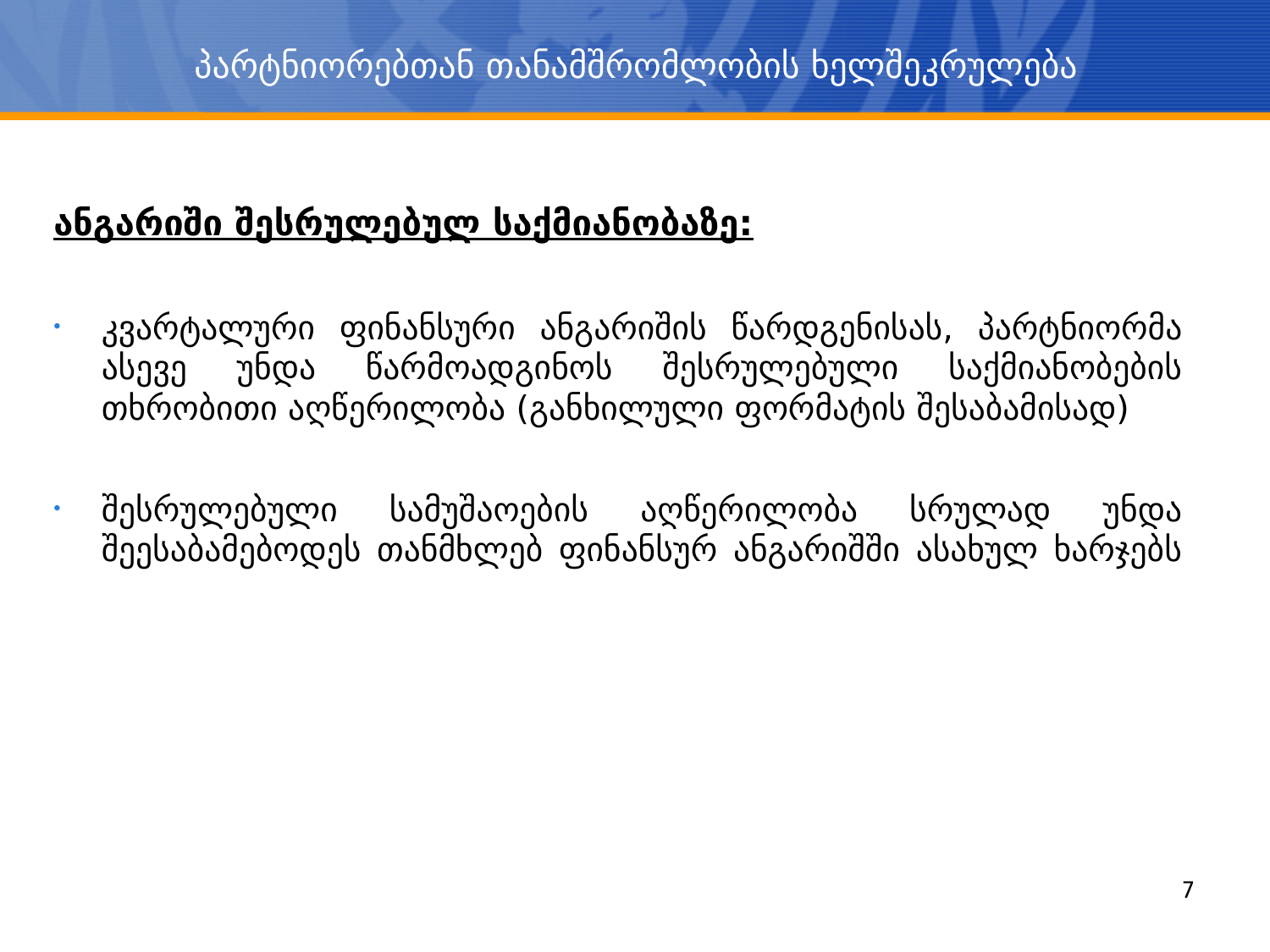

# პარტნიორებთან თანამშრომლობის ხელშეკრულება

ანგარიში შესრულებულ საქმიანობაზე:

კვარტალური ფინანსური ანგარიშის წარდგენისას, პარტნიორმა ასევე უნდა წარმოადგინოს შესრულებული საქმიანობების თხრობითი აღწერილობა (განხილული ფორმატის შესაბამისად)

შესრულებული სამუშაოების აღწერილობა სრულად უნდა შეესაბამებოდეს თანმხლებ ფინანსურ ანგარიშში ასახულ ხარჯებს

7